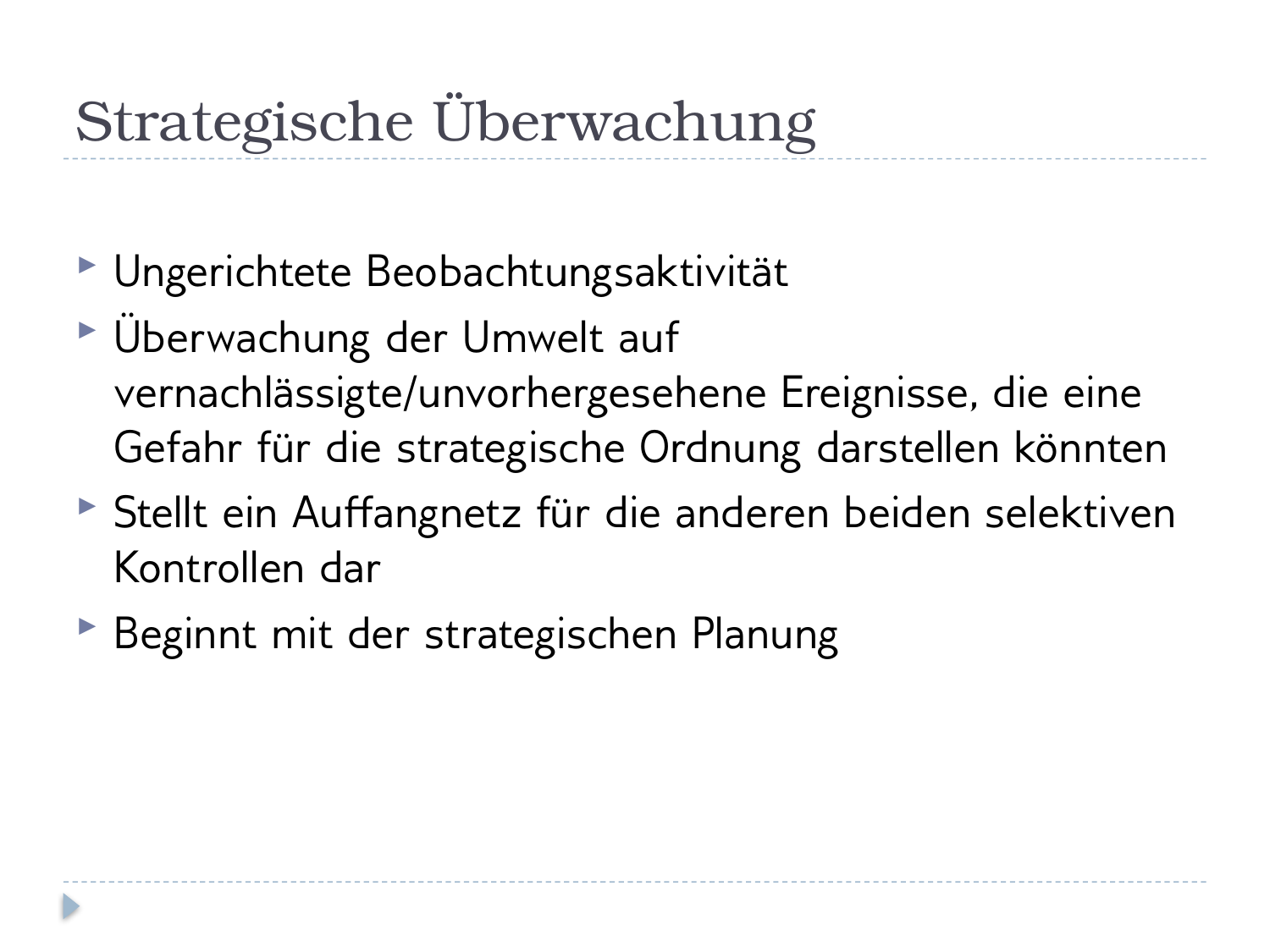

Strategische Überwachung

Ungerichtete Beobachtungsaktivität
Überwachung der Umwelt auf vernachlässigte/unvorhergesehene Ereignisse, die eine Gefahr für die strategische Ordnung darstellen könnten
Stellt ein Auffangnetz für die anderen beiden selektiven Kontrollen dar
Beginnt mit der strategischen Planung